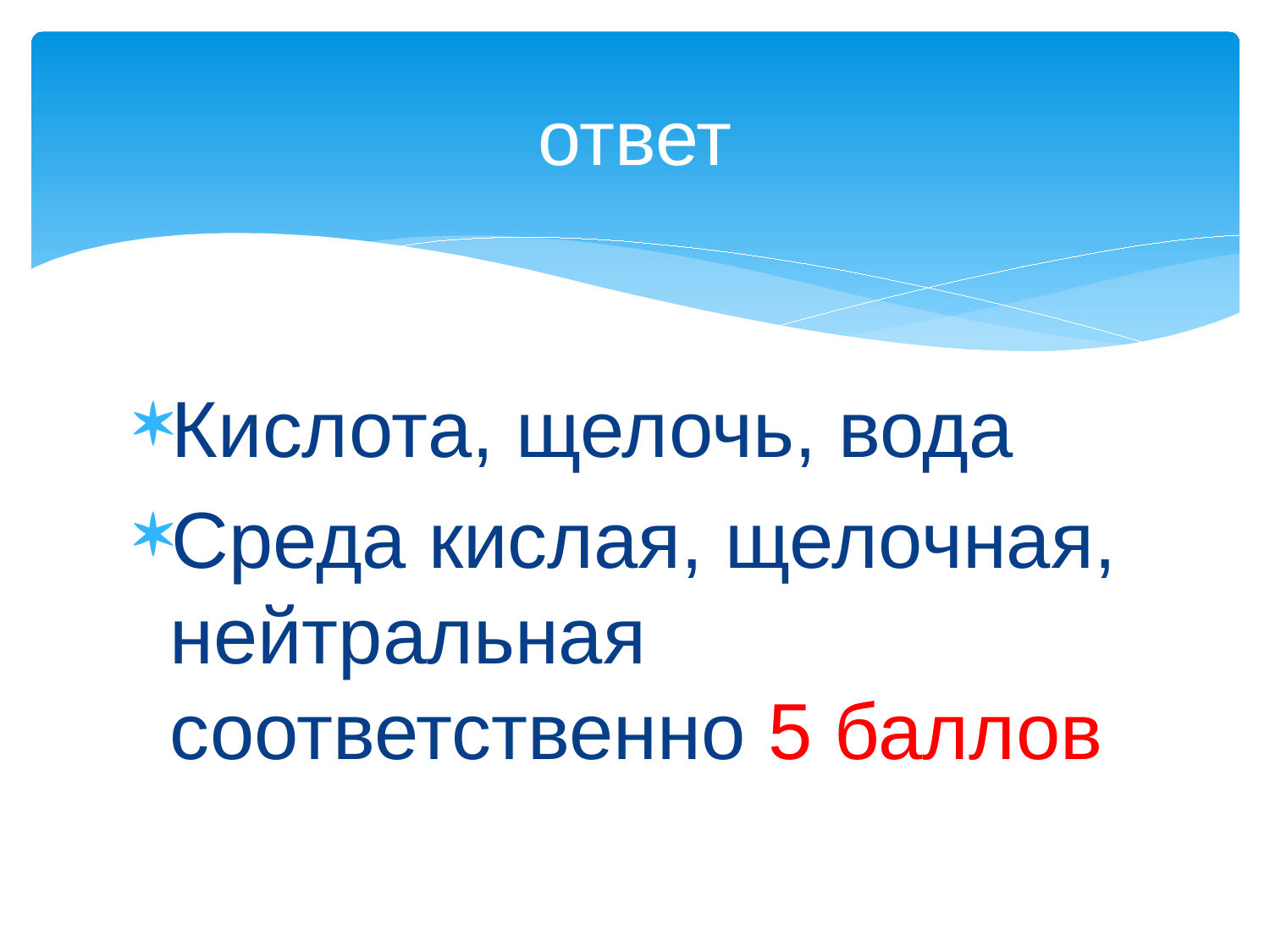

# ответ
Кислота, щелочь, вода
Среда кислая, щелочная, нейтральная соответственно 5 баллов